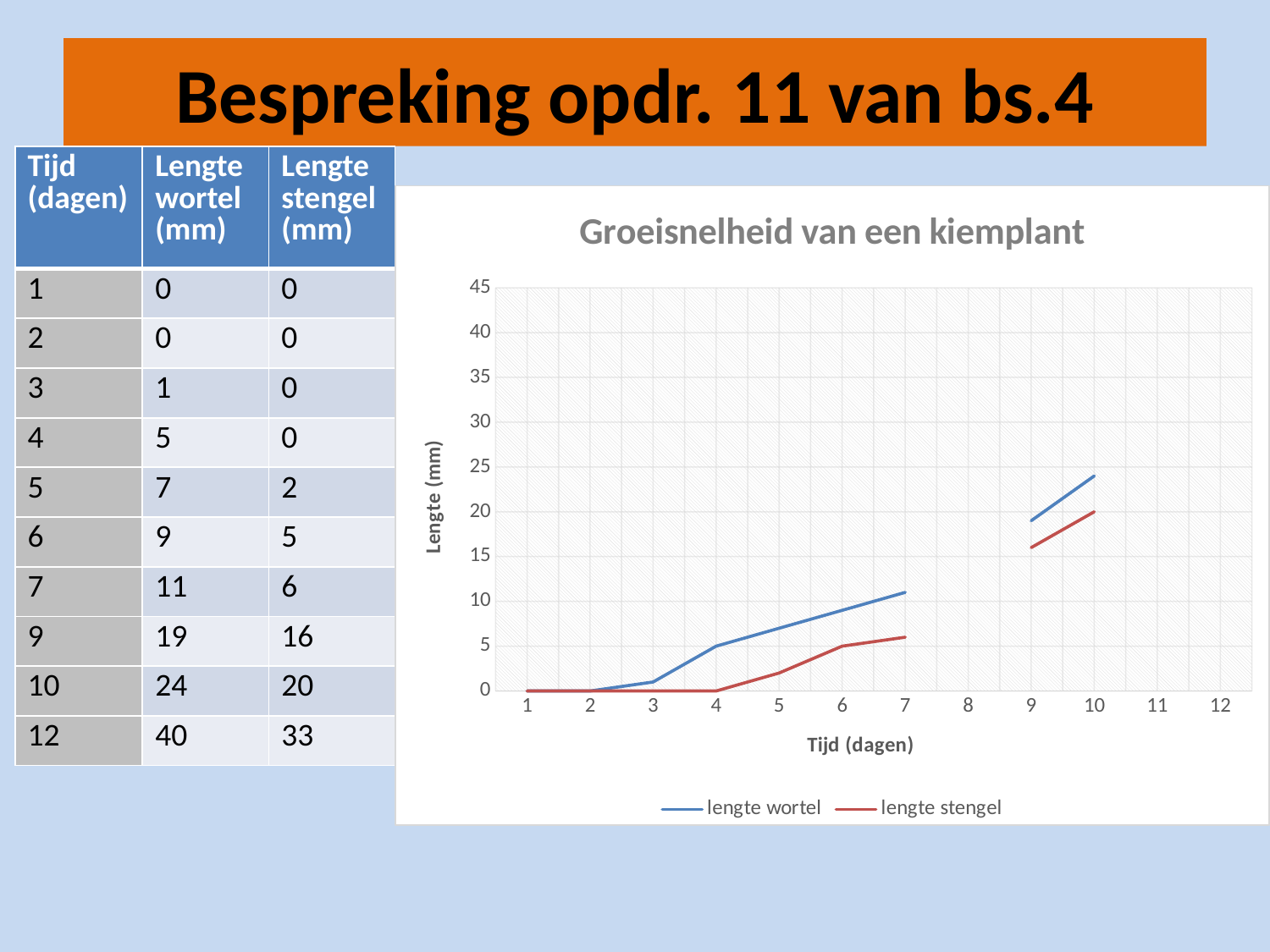

# Bespreking opdr. 11 van bs.4
| Tijd (dagen) | Lengte wortel (mm) | Lengte stengel (mm) |
| --- | --- | --- |
| 1 | 0 | 0 |
| 2 | 0 | 0 |
| 3 | 1 | 0 |
| 4 | 5 | 0 |
| 5 | 7 | 2 |
| 6 | 9 | 5 |
| 7 | 11 | 6 |
| 9 | 19 | 16 |
| 10 | 24 | 20 |
| 12 | 40 | 33 |

### Chart: Groeisnelheid van een kiemplant

| Category | lengte wortel | lengte stengel |
|---|---|---|
| 1 | 0.0 | 0.0 |
| 2 | 0.0 | 0.0 |
| 3 | 1.0 | 0.0 |
| 4 | 5.0 | 0.0 |
| 5 | 7.0 | 2.0 |
| 6 | 9.0 | 5.0 |
| 7 | 11.0 | 6.0 |
| 8 | None | None |
| 9 | 19.0 | 16.0 |
| 10 | 24.0 | 20.0 |
| 11 | None | None |
| 12 | 40.0 | 33.0 |